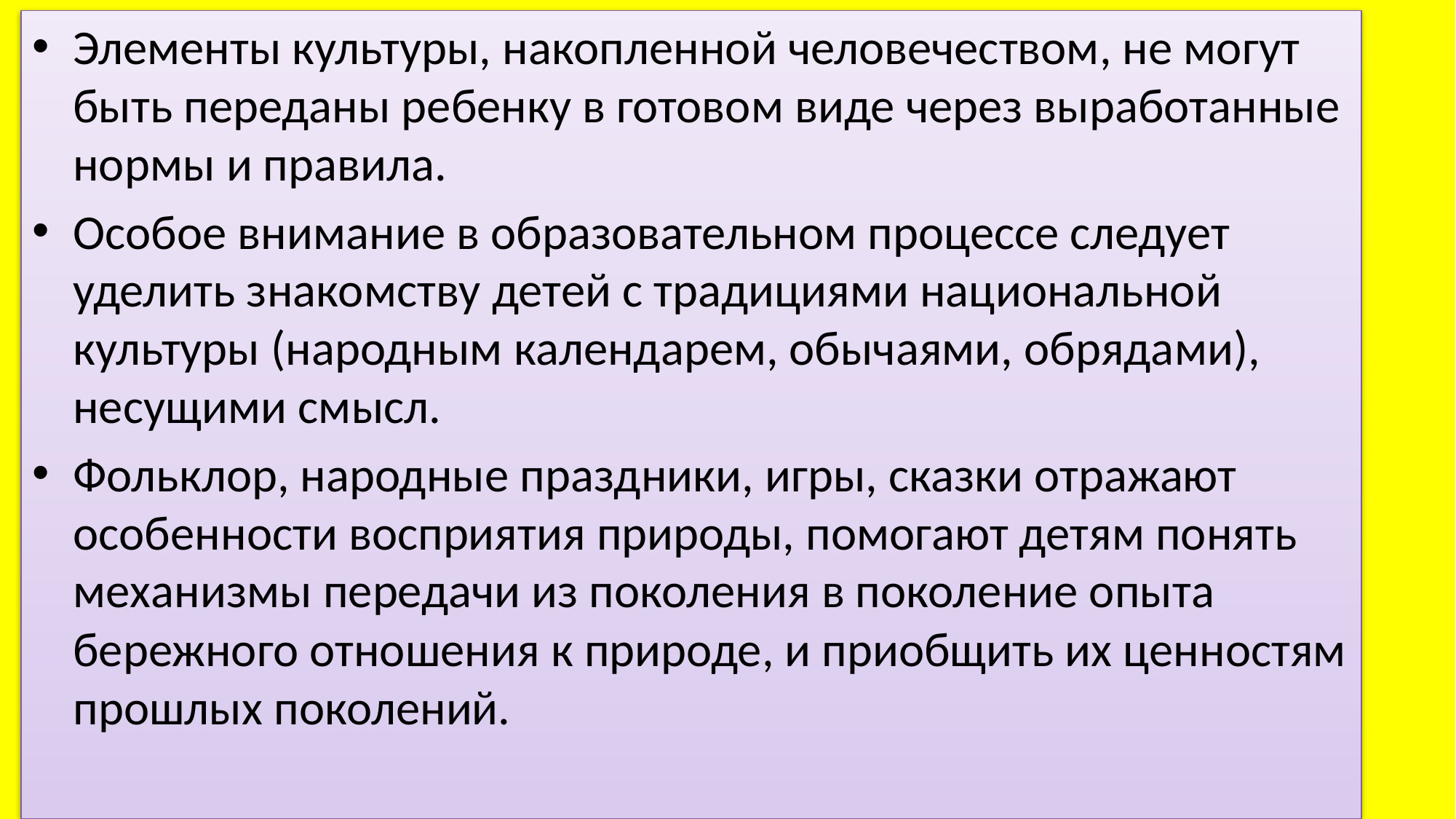

Элементы культуры, накопленной человечеством, не могут быть переданы ребенку в готовом виде через выработанные нормы и правила.
Особое внимание в образовательном процессе следует уделить знакомству детей с традициями национальной культуры (народным календарем, обычаями, обрядами), несущими смысл.
Фольклор, народные праздники, игры, сказки отражают особенности восприятия природы, помогают детям понять механизмы передачи из поколения в поколение опыта бережного отношения к природе, и приобщить их ценностям прошлых поколений.